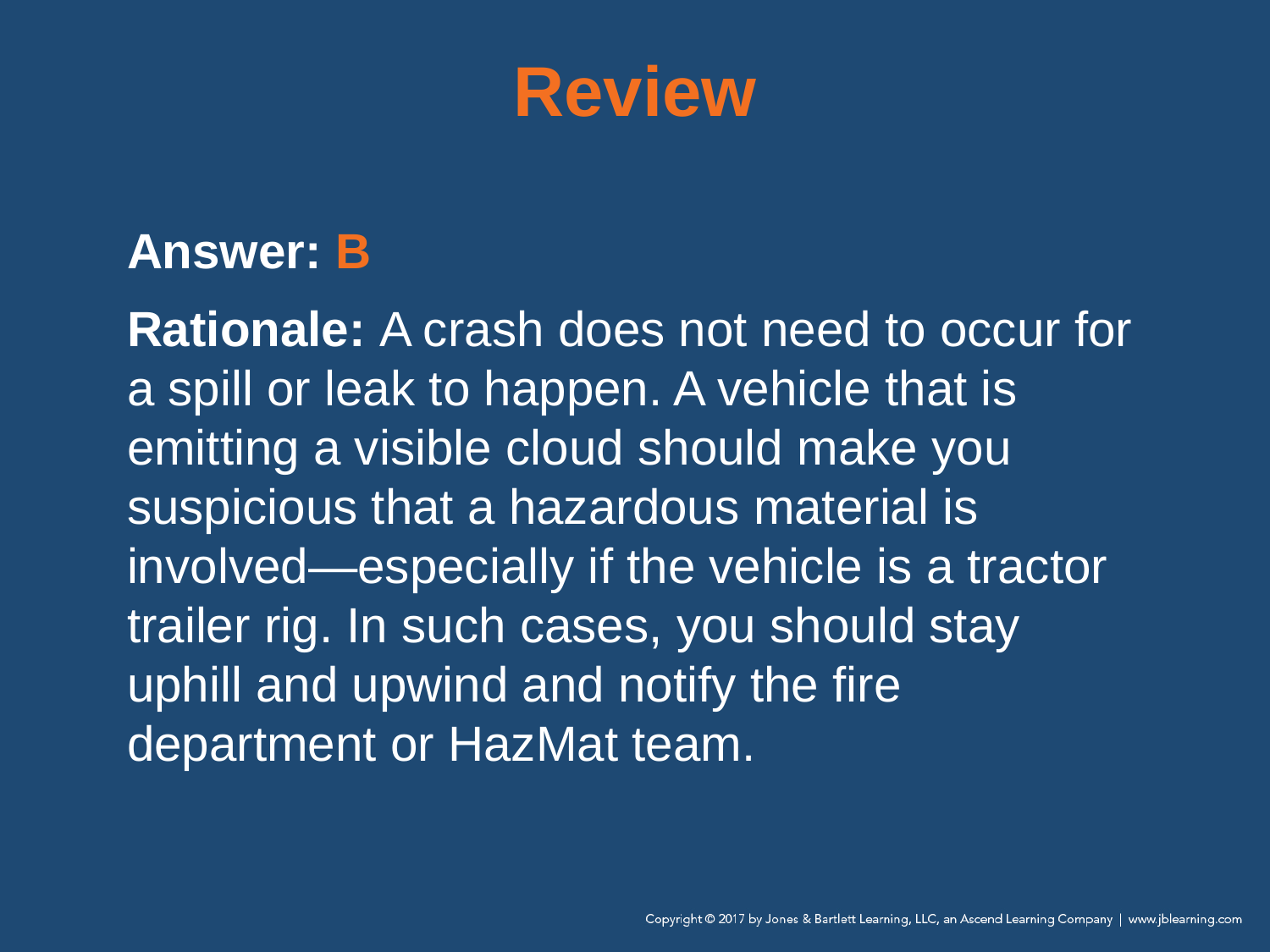

# Review
Answer: B
Rationale: A crash does not need to occur for a spill or leak to happen. A vehicle that is emitting a visible cloud should make you suspicious that a hazardous material is involved—especially if the vehicle is a tractor trailer rig. In such cases, you should stay uphill and upwind and notify the fire department or HazMat team.